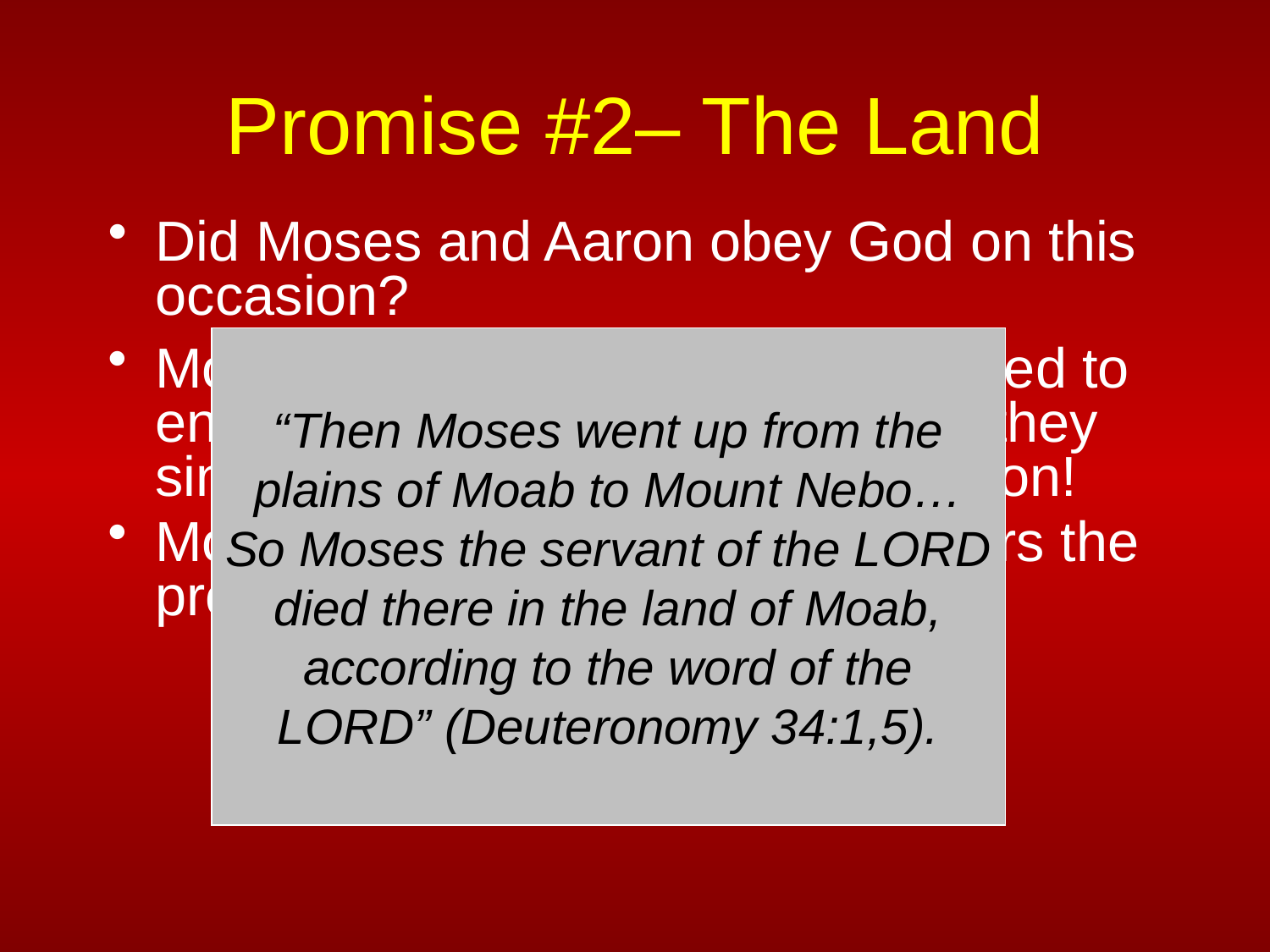

# Promise #2– The Land
Did Moses and Aaron obey God on this occasion?
“Then Moses went up from the plains of Moab to Mount Nebo…So Moses the servant of the LORD died there in the land of Moab, according to the word of the LORD” (Deuteronomy 34:1,5).
Moses and Aaron will not be allowed to enter the promised land because they sinned against God on this occasion!
Moses dies just before Israel enters the promised land.